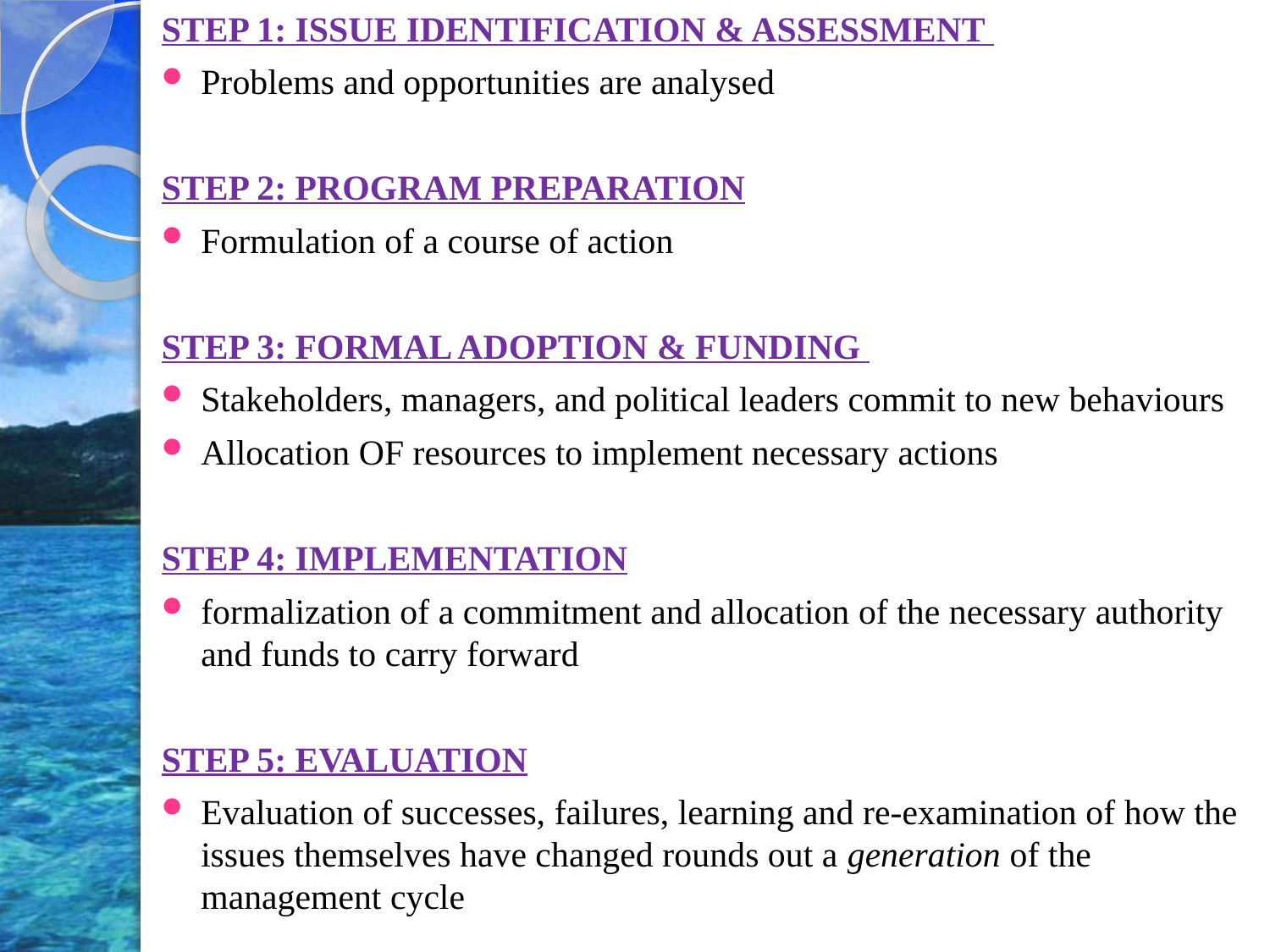

STEP 1: ISSUE IDENTIFICATION & ASSESSMENT
Problems and opportunities are analysed

STEP 2: PROGRAM PREPARATION
Formulation of a course of action

STEP 3: FORMAL ADOPTION & FUNDING
Stakeholders, managers, and political leaders commit to new behaviours
Allocation OF resources to implement necessary actions

STEP 4: IMPLEMENTATION
formalization of a commitment and allocation of the necessary authority and funds to carry forward

STEP 5: EVALUATION
Evaluation of successes, failures, learning and re-examination of how the issues themselves have changed rounds out a generation of the management cycle